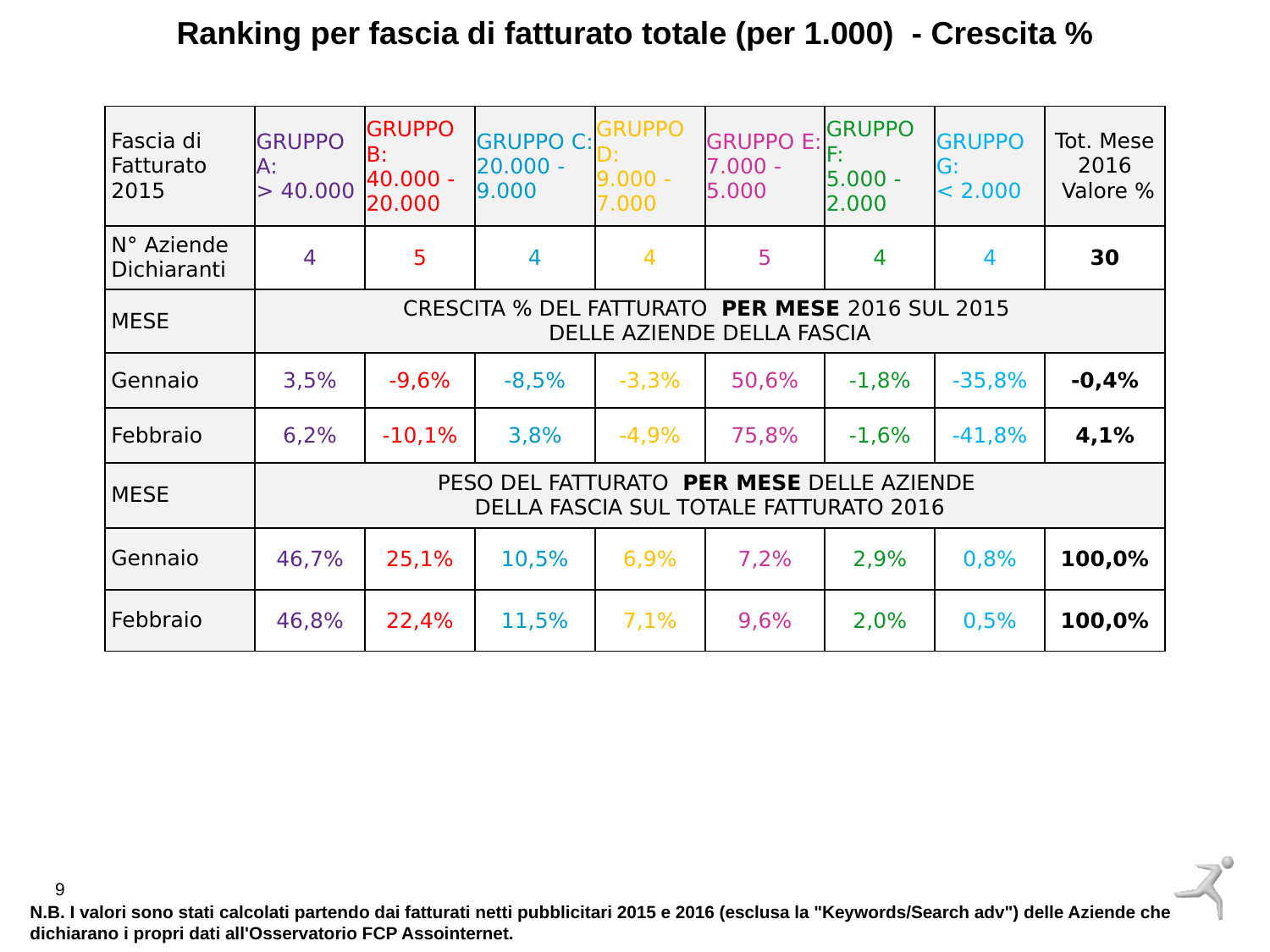

Ranking per fascia di fatturato totale (per 1.000)  - Crescita %

| Fascia di Fatturato 2015 | GRUPPO A: > 40.000 | GRUPPO B: 40.000 - 20.000 | GRUPPO C: 20.000 - 9.000 | GRUPPO D: 9.000 - 7.000 | GRUPPO E: 7.000 - 5.000 | GRUPPO F: 5.000 - 2.000 | GRUPPO G: < 2.000 | Tot. Mese 2016 Valore % |
| --- | --- | --- | --- | --- | --- | --- | --- | --- |
| N° Aziende Dichiaranti | 4 | 5 | 4 | 4 | 5 | 4 | 4 | 30 |
| MESE | CRESCITA % DEL FATTURATO PER MESE 2016 SUL 2015 DELLE AZIENDE DELLA FASCIA |  |  |  |  |  |  |  |
| Gennaio | 3,5% | -9,6% | -8,5% | -3,3% | 50,6% | -1,8% | -35,8% | -0,4% |
| Febbraio | 6,2% | -10,1% | 3,8% | -4,9% | 75,8% | -1,6% | -41,8% | 4,1% |
| MESE | PESO DEL FATTURATO PER MESE DELLE AZIENDE DELLA FASCIA SUL TOTALE FATTURATO 2016 |  |  |  |  |  |  |  |
| Gennaio | 46,7% | 25,1% | 10,5% | 6,9% | 7,2% | 2,9% | 0,8% | 100,0% |
| Febbraio | 46,8% | 22,4% | 11,5% | 7,1% | 9,6% | 2,0% | 0,5% | 100,0% |
N.B. I valori sono stati calcolati partendo dai fatturati netti pubblicitari 2015 e 2016 (esclusa la "Keywords/Search adv") delle Aziende che dichiarano i propri dati all'Osservatorio FCP Assointernet.